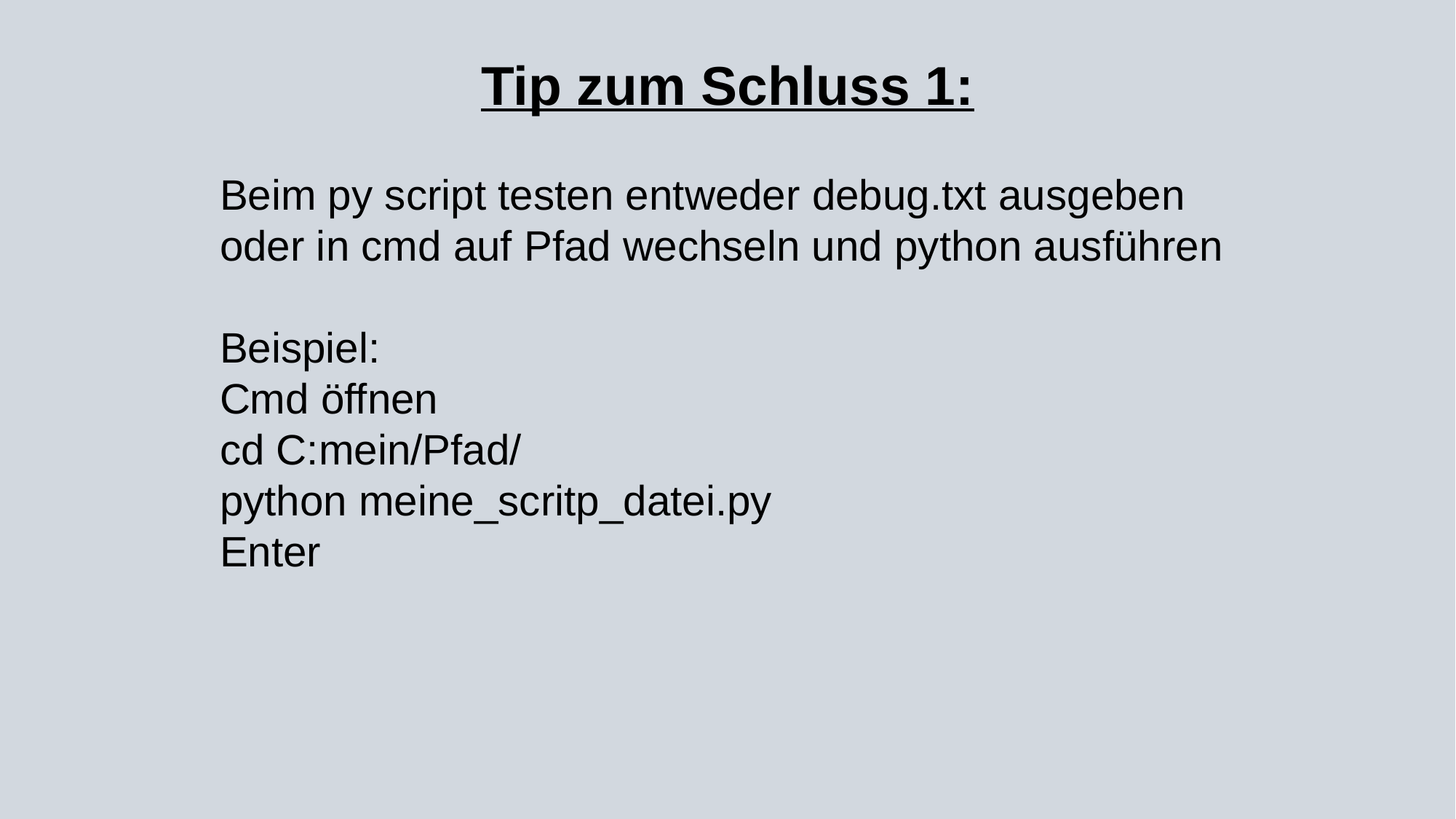

Tip zum Schluss 1:

Beim py script testen entweder debug.txt ausgeben
oder in cmd auf Pfad wechseln und python ausführen

Beispiel:
Cmd öffnen
cd C:mein/Pfad/
python meine_scritp_datei.py
Enter